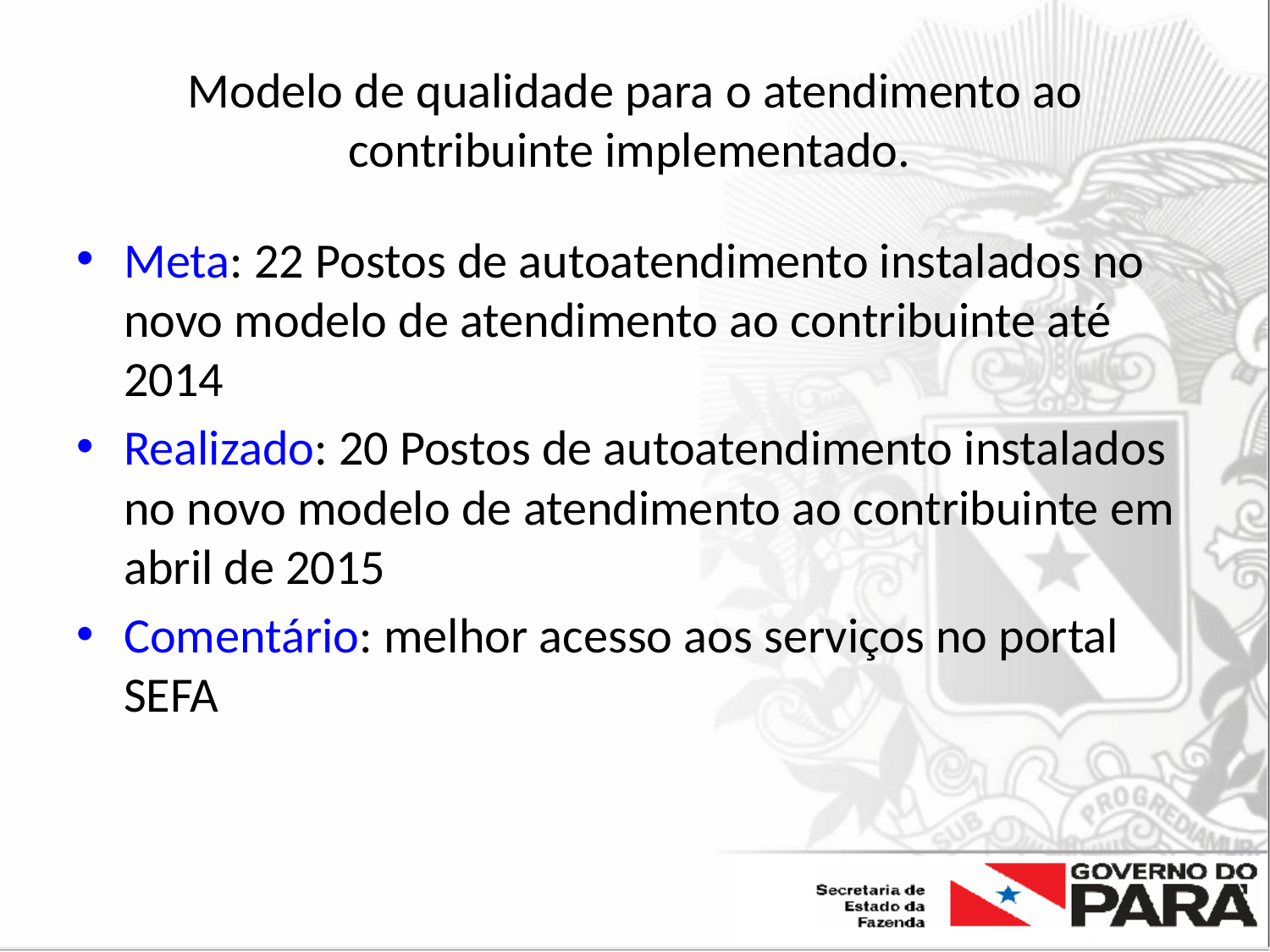

# Modelo de qualidade para o atendimento ao contribuinte implementado.
Meta: 22 Postos de autoatendimento instalados no novo modelo de atendimento ao contribuinte até 2014
Realizado: 20 Postos de autoatendimento instalados no novo modelo de atendimento ao contribuinte em abril de 2015
Comentário: melhor acesso aos serviços no portal SEFA